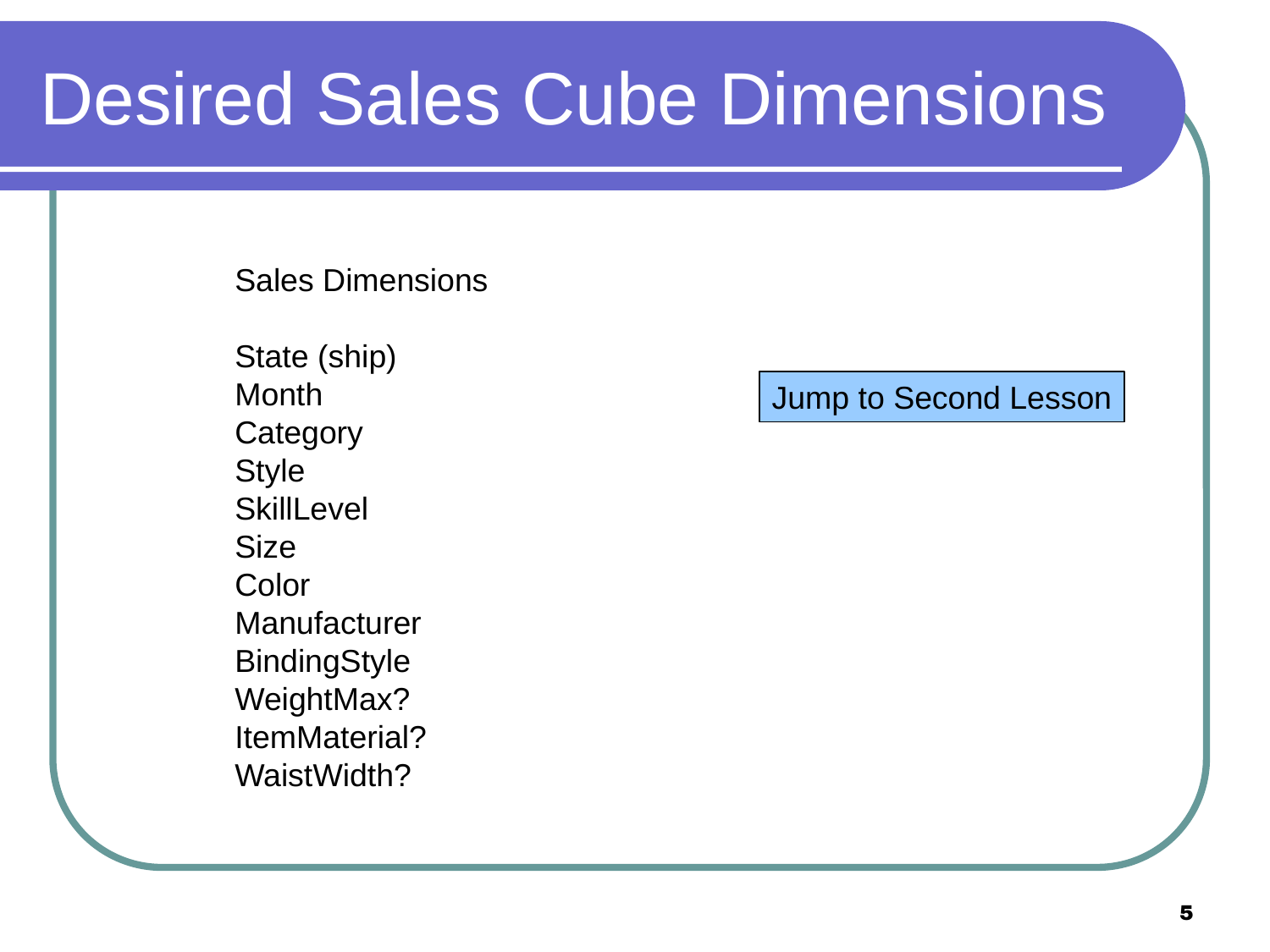

# Desired Sales Cube Dimensions
Sales Dimensions

State (ship)
Month
Category
Style
SkillLevel
Size
Color
Manufacturer
BindingStyle
WeightMax?
ItemMaterial?
WaistWidth?
Jump to Second Lesson
5